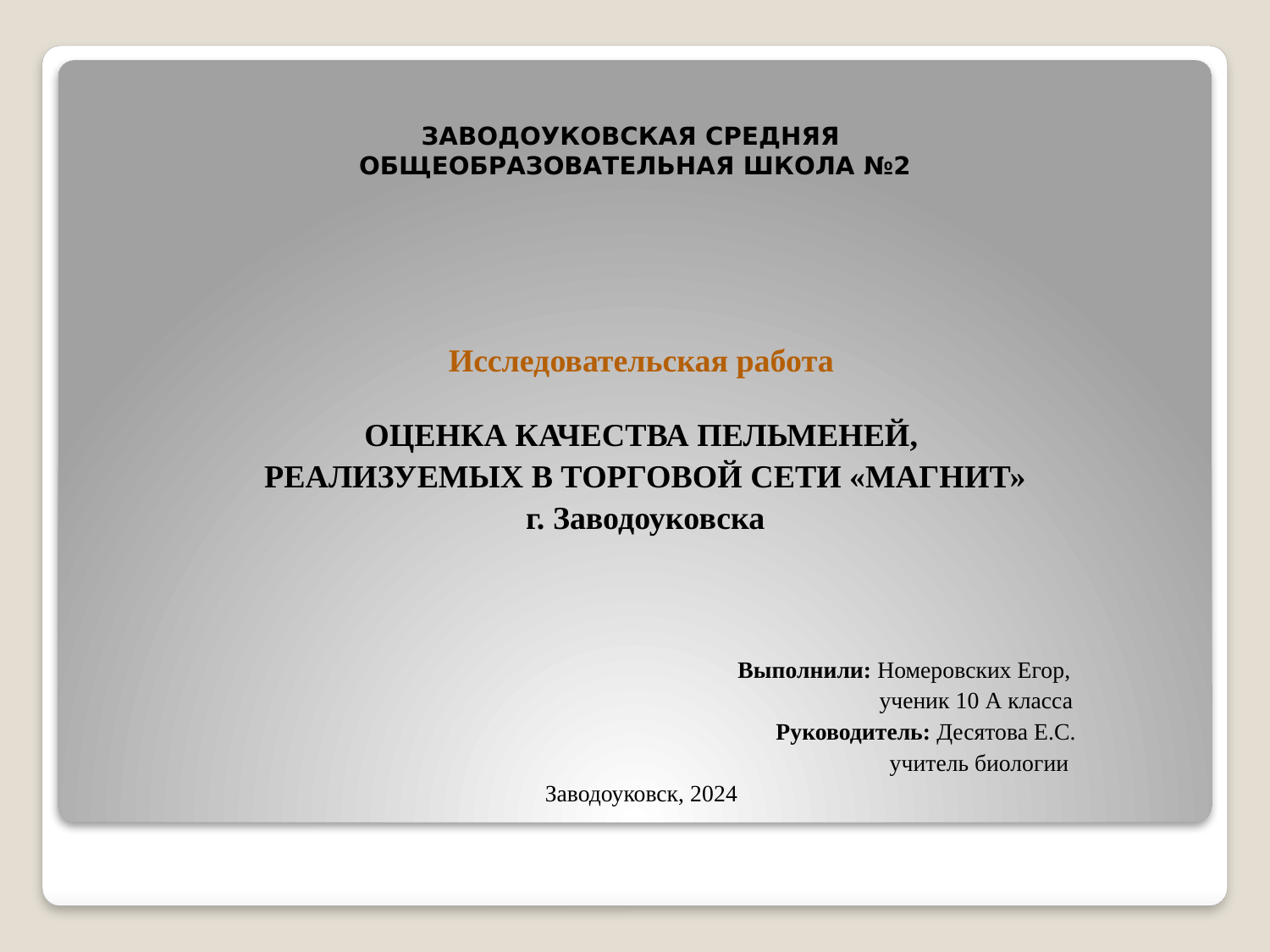

# ЗАВОДОУКОВСКАЯ СРЕДНЯЯ ОБЩЕОБРАЗОВАТЕЛЬНАЯ ШКОЛА №2

Исследовательская работа

ОЦЕНКА КАЧЕСТВА ПЕЛЬМЕНЕЙ,
 РЕАЛИЗУЕМЫХ В ТОРГОВОЙ СЕТИ «МАГНИТ»
 г. Заводоуковска

                                                                                                            Выполнили: Номеровских Егор,
                                                                                                                 ученик 10 А класса
                                                                                                Руководитель: Десятова Е.С.
                                                                                                                  учитель биологии
Заводоуковск, 2024